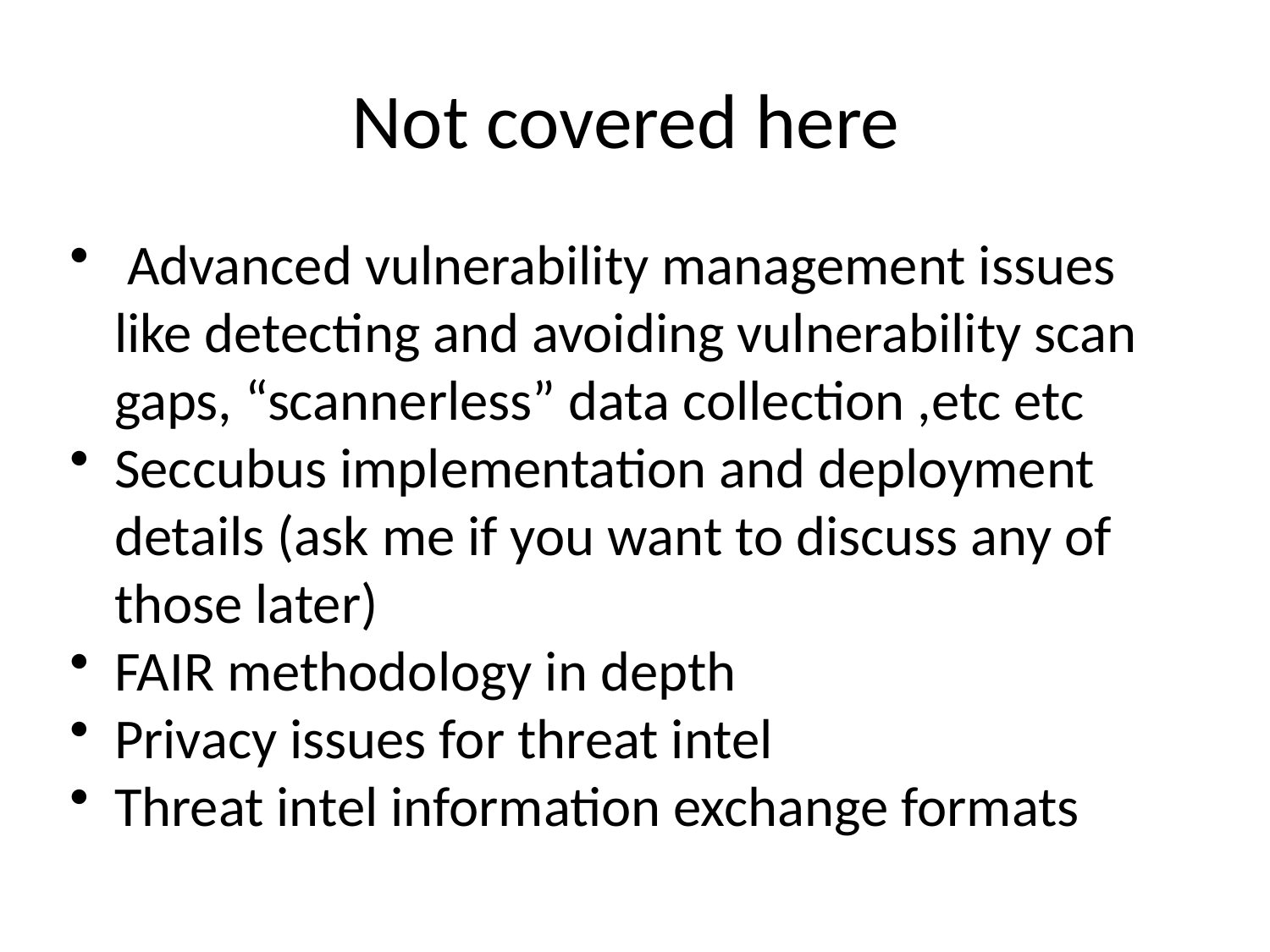

Not covered here
 Advanced vulnerability management issues like detecting and avoiding vulnerability scan gaps, “scannerless” data collection ,etc etc
Seccubus implementation and deployment details (ask me if you want to discuss any of those later)
FAIR methodology in depth
Privacy issues for threat intel
Threat intel information exchange formats